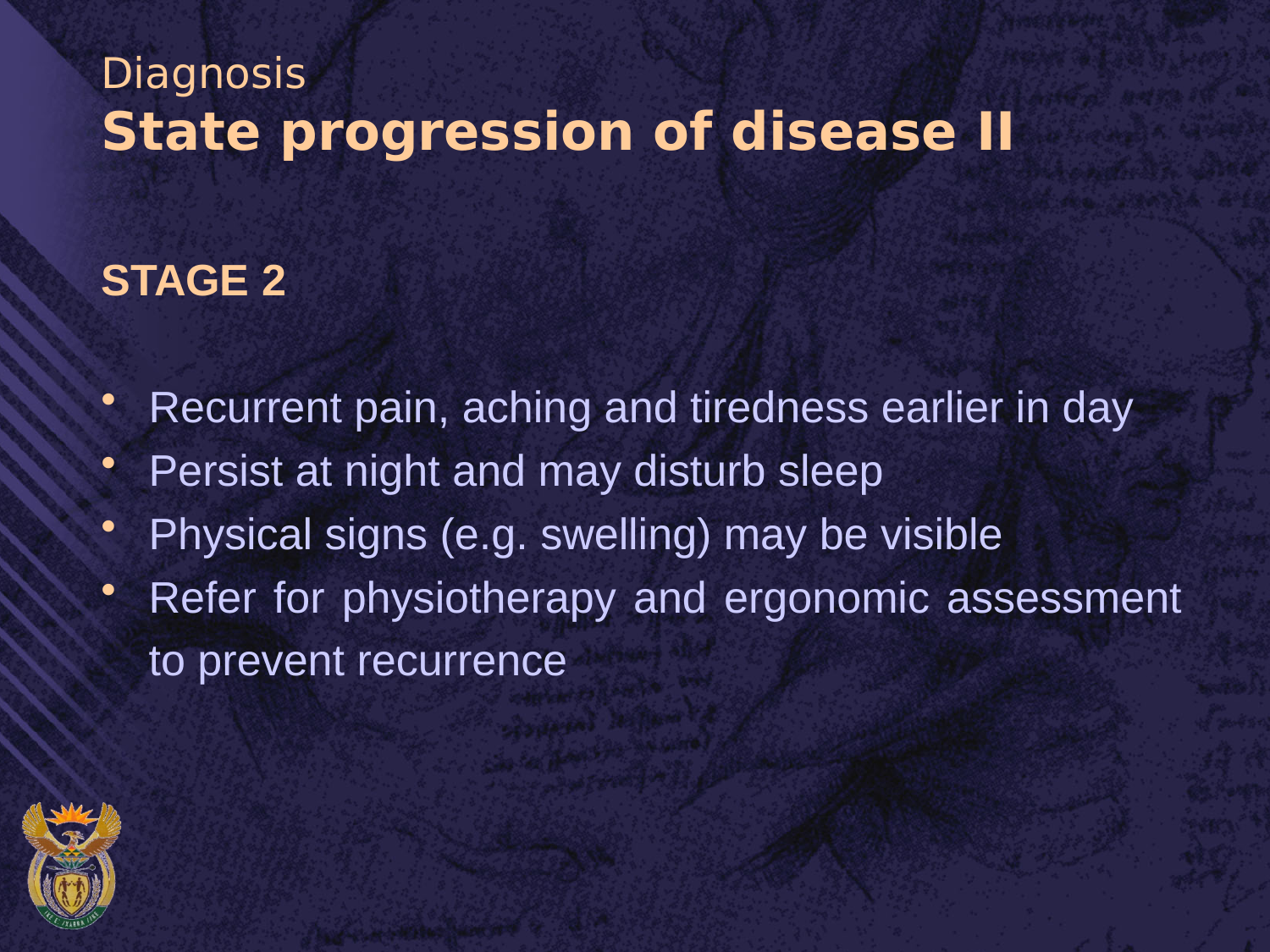

# Diagnosis State progression of disease II
STAGE 2

Recurrent pain, aching and tiredness earlier in day
Persist at night and may disturb sleep
Physical signs (e.g. swelling) may be visible
Refer for physiotherapy and ergonomic assessment to prevent recurrence